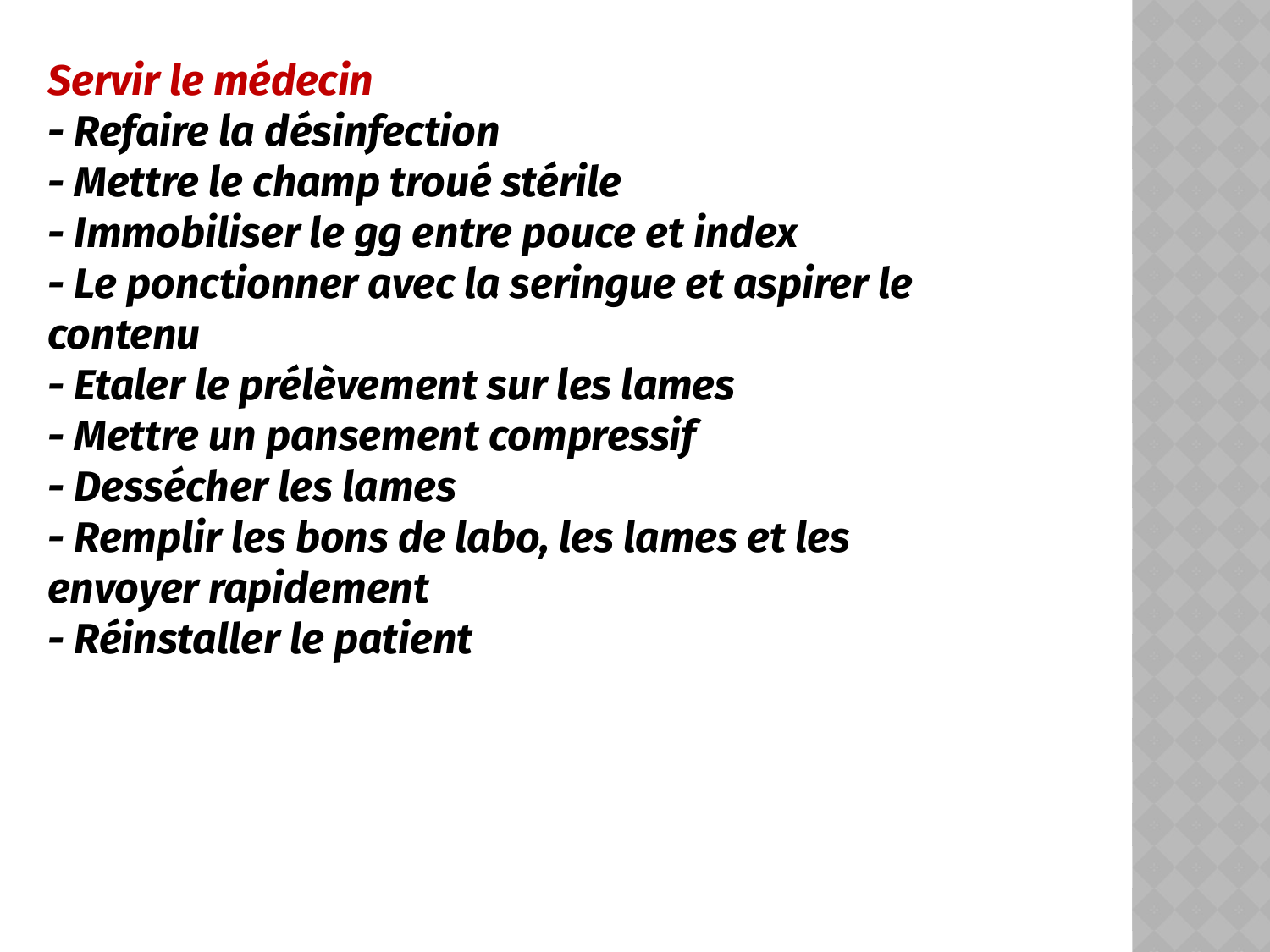

Servir le médecin
- Refaire la désinfection
- Mettre le champ troué stérile
- Immobiliser le gg entre pouce et index
- Le ponctionner avec la seringue et aspirer le contenu
- Etaler le prélèvement sur les lames
- Mettre un pansement compressif
- Dessécher les lames
- Remplir les bons de labo, les lames et les envoyer rapidement
- Réinstaller le patient